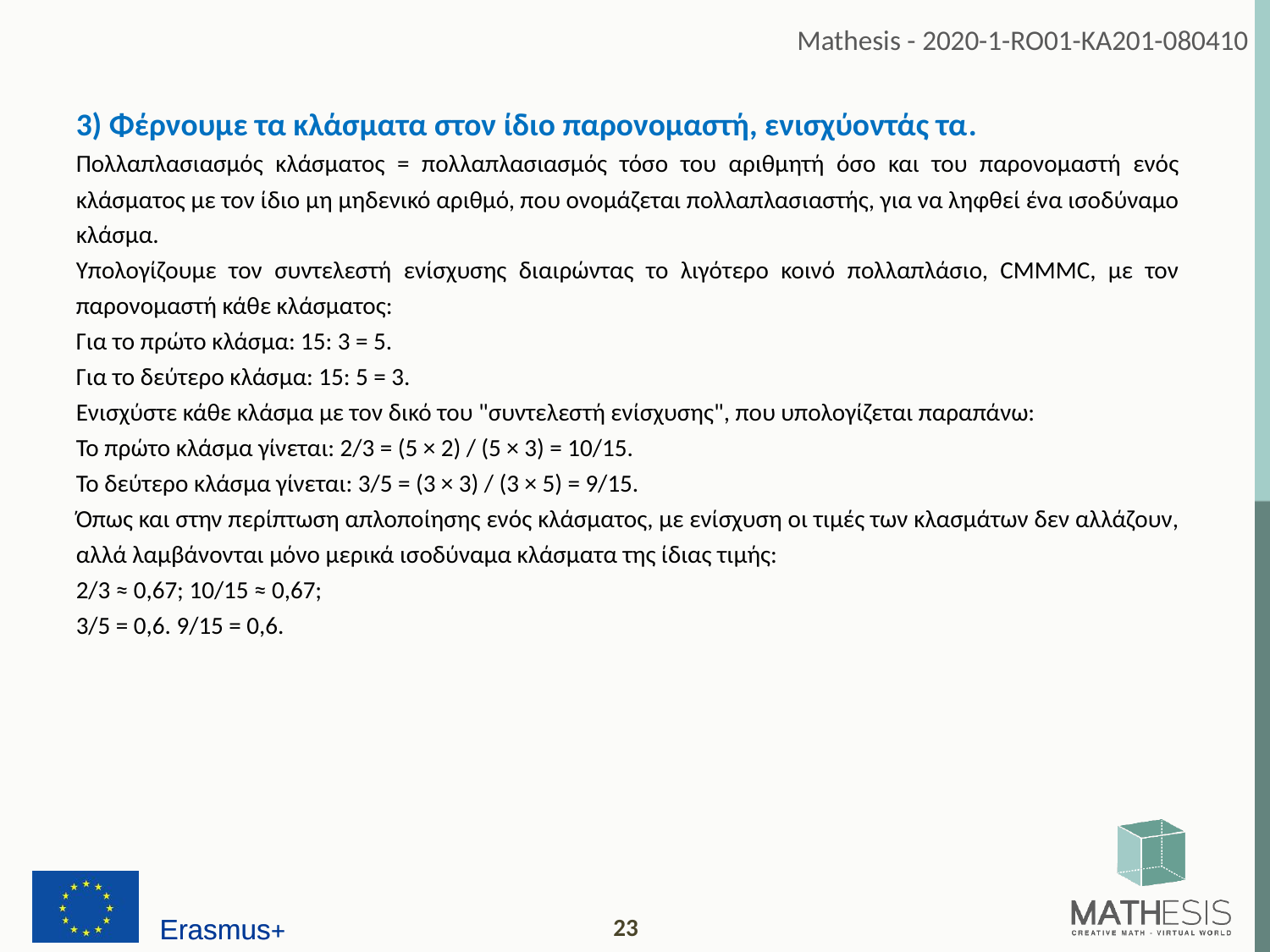

3) Φέρνουμε τα κλάσματα στον ίδιο παρονομαστή, ενισχύοντάς τα.
Πολλαπλασιασμός κλάσματος = πολλαπλασιασμός τόσο του αριθμητή όσο και του παρονομαστή ενός κλάσματος με τον ίδιο μη μηδενικό αριθμό, που ονομάζεται πολλαπλασιαστής, για να ληφθεί ένα ισοδύναμο κλάσμα.
Υπολογίζουμε τον συντελεστή ενίσχυσης διαιρώντας το λιγότερο κοινό πολλαπλάσιο, CMMMC, με τον παρονομαστή κάθε κλάσματος:
Για το πρώτο κλάσμα: 15: 3 = 5.
Για το δεύτερο κλάσμα: 15: 5 = 3.
Ενισχύστε κάθε κλάσμα με τον δικό του "συντελεστή ενίσχυσης", που υπολογίζεται παραπάνω:
Το πρώτο κλάσμα γίνεται: 2/3 = (5 × 2) / (5 × 3) = 10/15.
Το δεύτερο κλάσμα γίνεται: 3/5 = (3 × 3) / (3 × 5) = 9/15.
Όπως και στην περίπτωση απλοποίησης ενός κλάσματος, με ενίσχυση οι τιμές των κλασμάτων δεν αλλάζουν, αλλά λαμβάνονται μόνο μερικά ισοδύναμα κλάσματα της ίδιας τιμής:
2/3 ≈ 0,67; 10/15 ≈ 0,67;
3/5 = 0,6. 9/15 = 0,6.